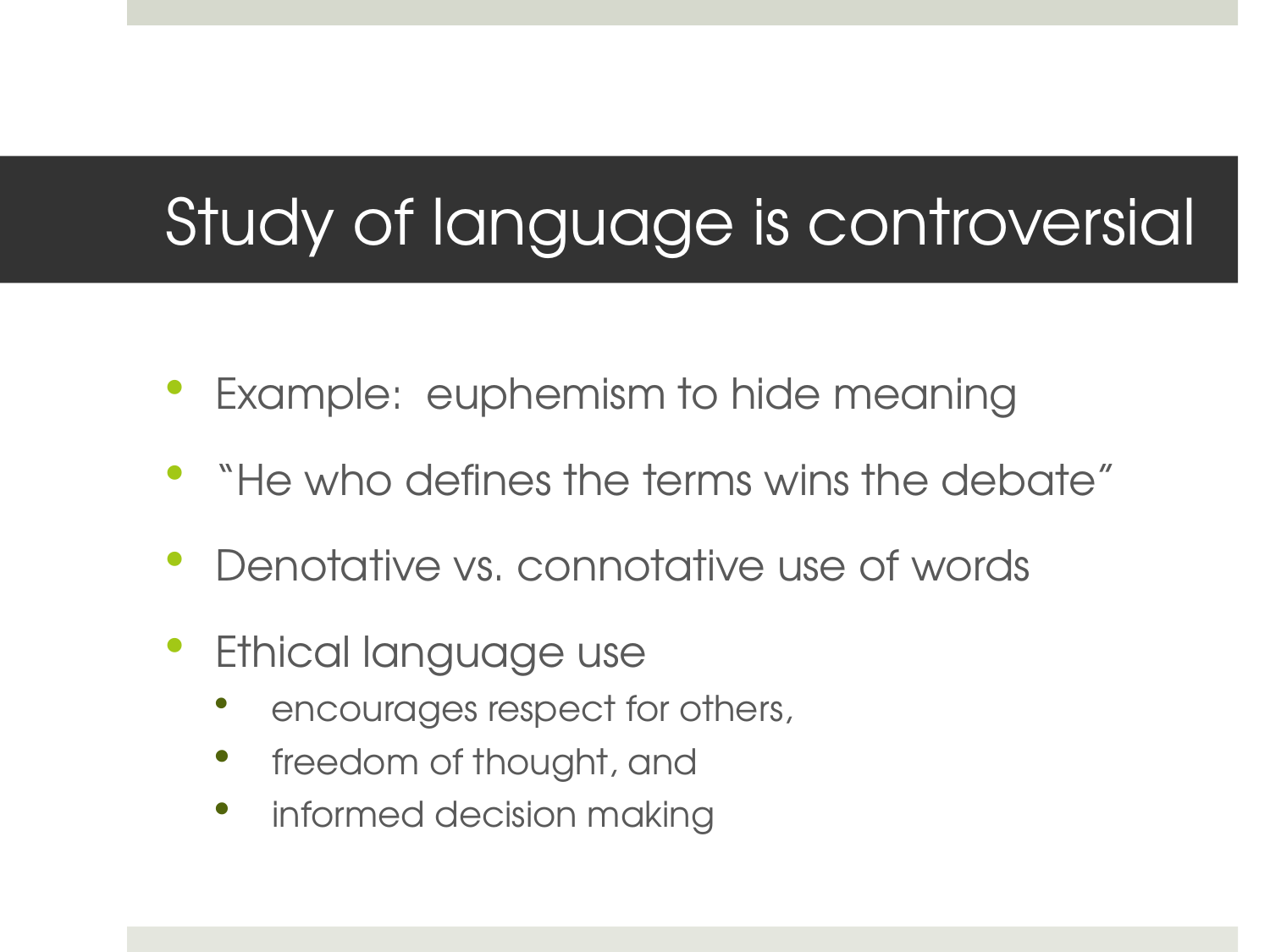

# Study of language is controversial
Example:  euphemism to hide meaning
“He who defines the terms wins the debate”
Denotative vs. connotative use of words
Ethical language use
 encourages respect for others,
 freedom of thought, and
 informed decision making